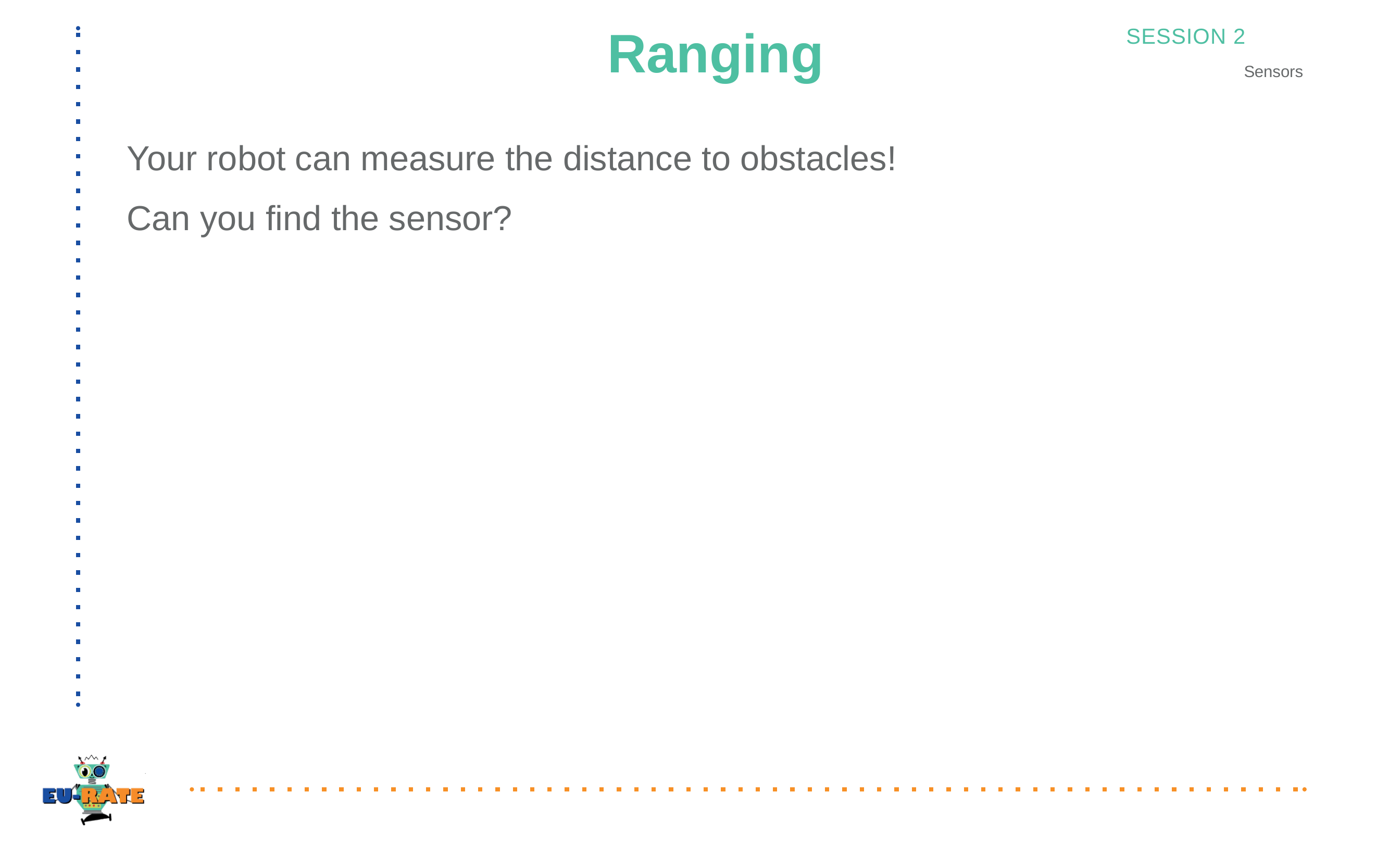

# Ranging
SESSION 2
Sensors
Your robot can measure the distance to obstacles!
Can you find the sensor?